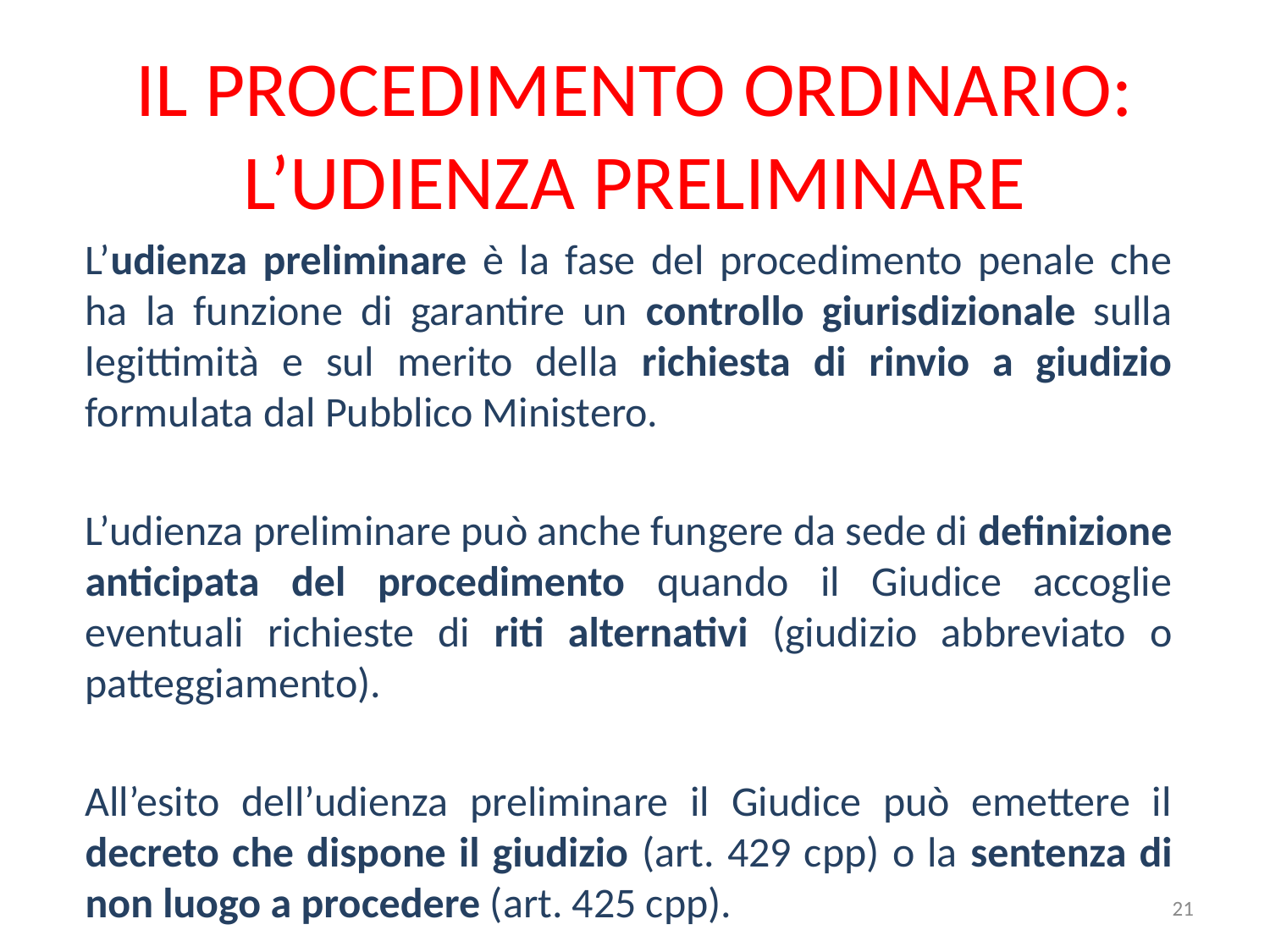

# IL PROCEDIMENTO ORDINARIO: L’UDIENZA PRELIMINARE
	L’udienza preliminare è la fase del procedimento penale che ha la funzione di garantire un controllo giurisdizionale sulla legittimità e sul merito della richiesta di rinvio a giudizio formulata dal Pubblico Ministero.

	L’udienza preliminare può anche fungere da sede di definizione anticipata del procedimento quando il Giudice accoglie eventuali richieste di riti alternativi (giudizio abbreviato o patteggiamento).

	All’esito dell’udienza preliminare il Giudice può emettere il decreto che dispone il giudizio (art. 429 cpp) o la sentenza di non luogo a procedere (art. 425 cpp).

21